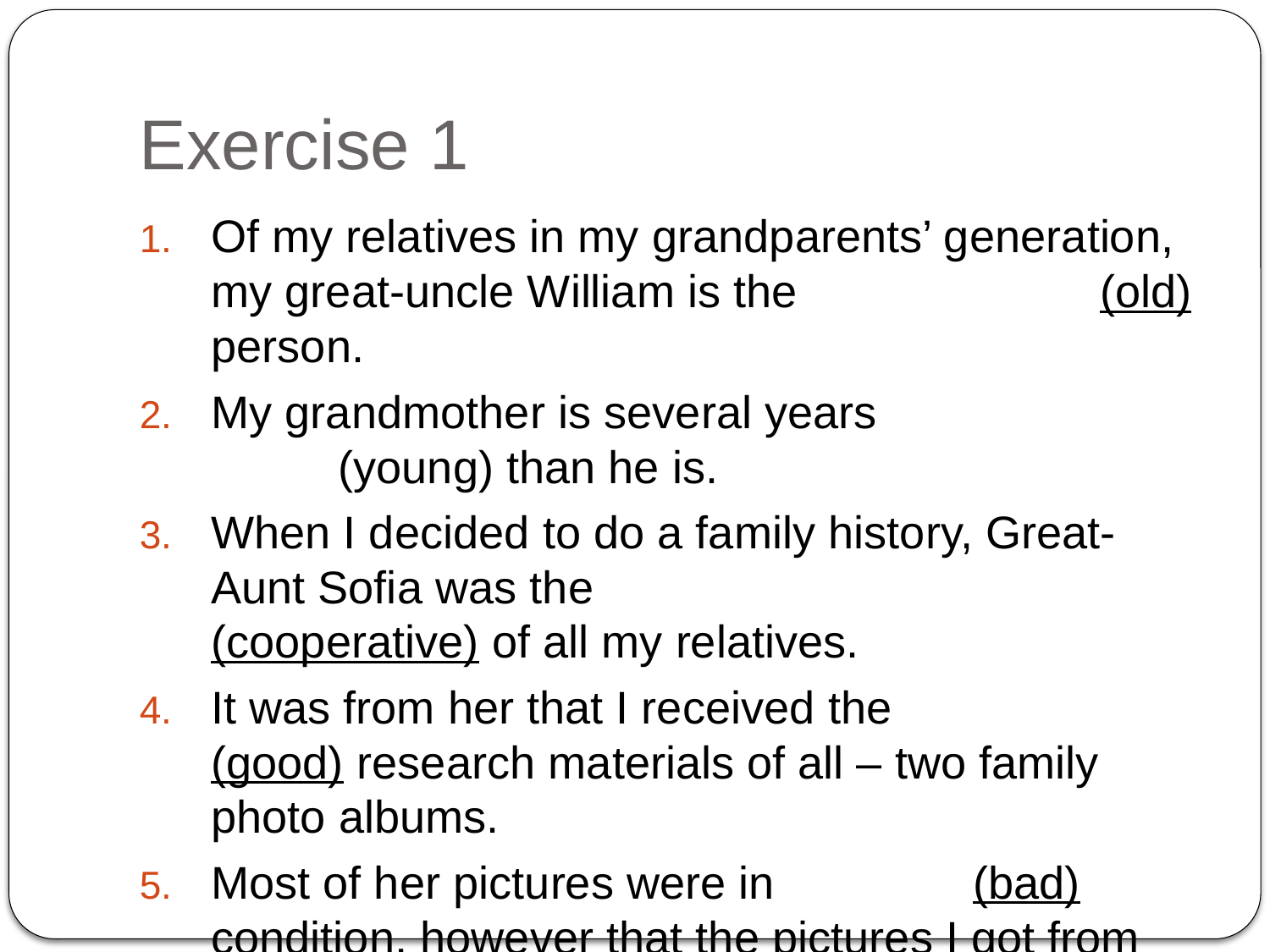

# Exercise 1
Of my relatives in my grandparents’ generation, my great-uncle William is the 			(old) person.
My grandmother is several years 			(young) than he is.
When I decided to do a family history, Great-Aunt Sofia was the 			(cooperative) of all my relatives.
It was from her that I received the 		(good) research materials of all – two family photo albums.
Most of her pictures were in 		(bad) condition, however that the pictures I got from Uncle John.